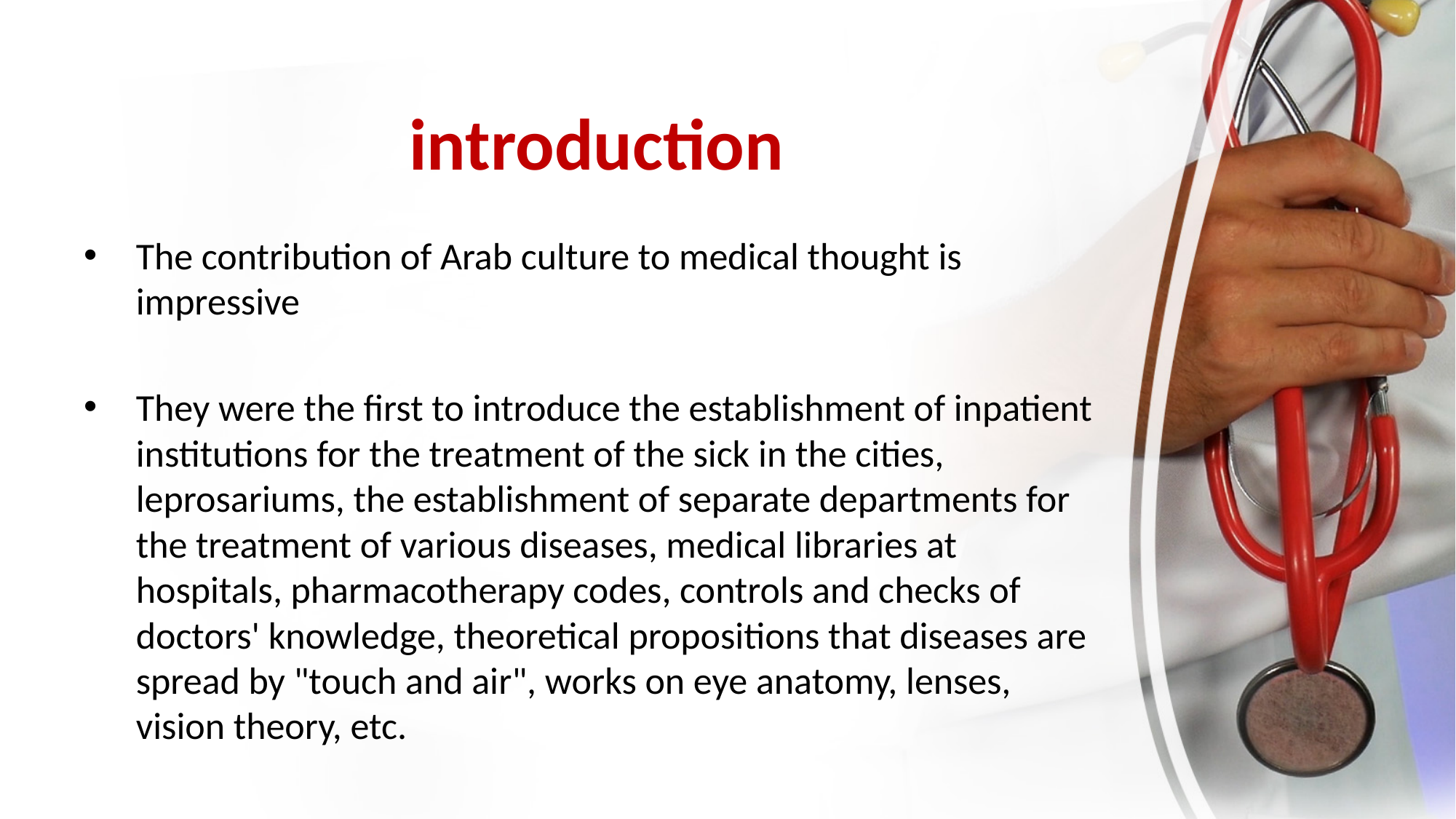

# introduction
The contribution of Arab culture to medical thought is impressive

They were the first to introduce the establishment of inpatient institutions for the treatment of the sick in the cities, leprosariums, the establishment of separate departments for the treatment of various diseases, medical libraries at hospitals, pharmacotherapy codes, controls and checks of doctors' knowledge, theoretical propositions that diseases are spread by "touch and air", works on eye anatomy, lenses, vision theory, etc.